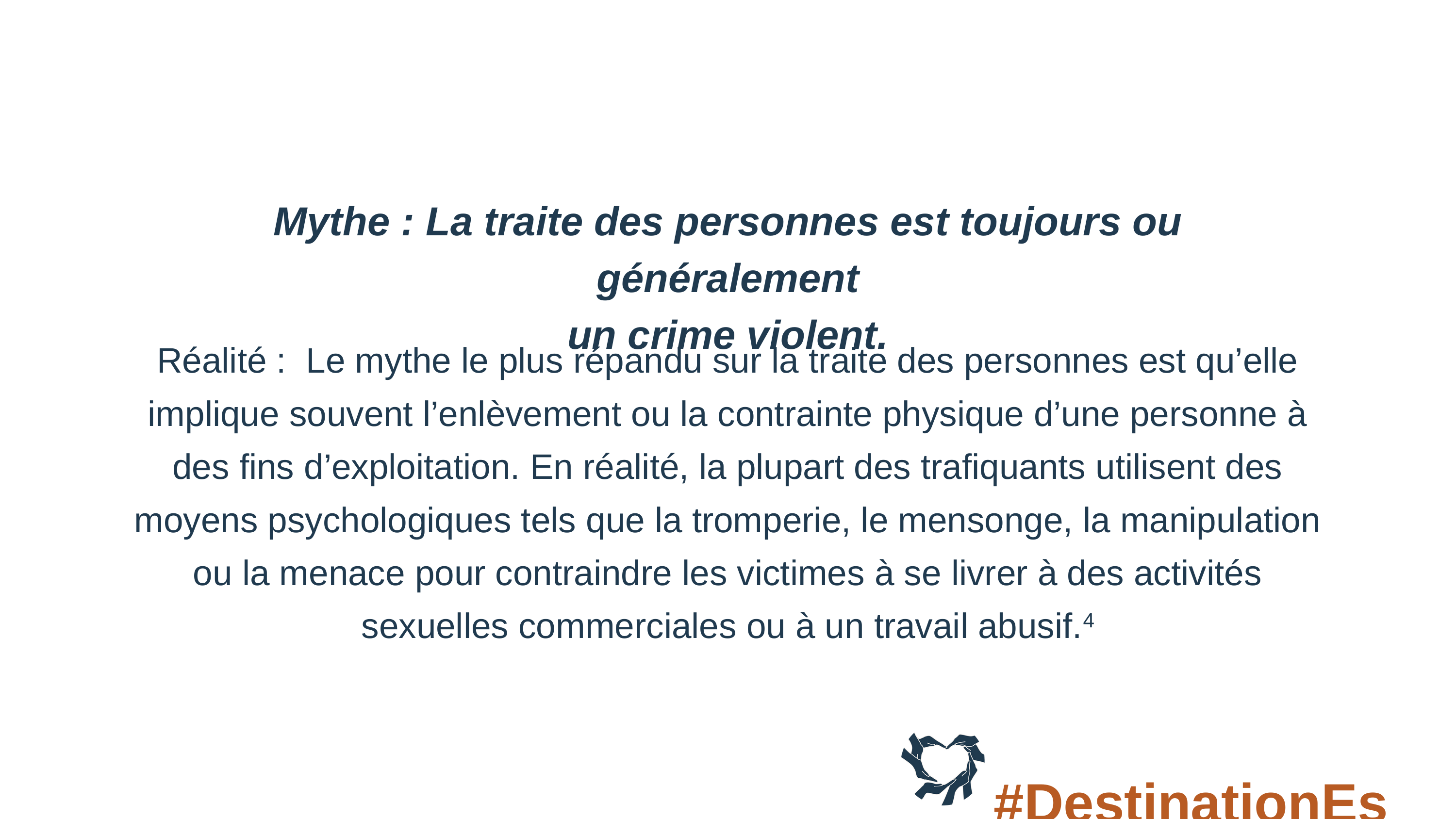

Mythe : La traite des personnes est toujours ou généralement
un crime violent.
Réalité :  Le mythe le plus répandu sur la traite des personnes est qu’elle implique souvent l’enlèvement ou la contrainte physique d’une personne à des fins d’exploitation. En réalité, la plupart des trafiquants utilisent des moyens psychologiques tels que la tromperie, le mensonge, la manipulation ou la menace pour contraindre les victimes à se livrer à des activités sexuelles commerciales ou à un travail abusif.4

#DestinationEspoir